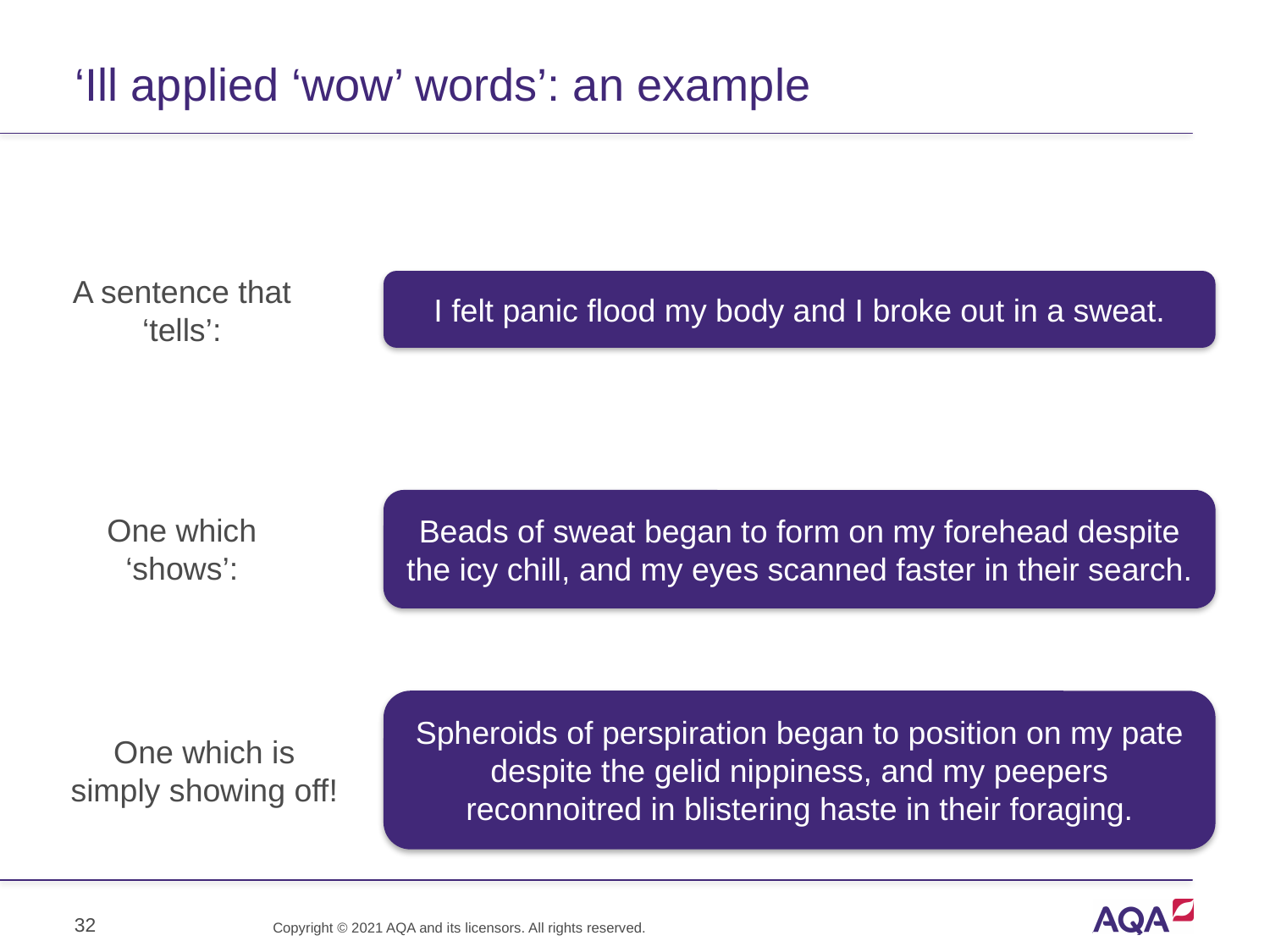

# ‘Ill applied ‘wow’ words’: an example
A sentence that ‘tells’:
I felt panic flood my body and I broke out in a sweat.
Beads of sweat began to form on my forehead despite the icy chill, and my eyes scanned faster in their search.
One which ‘shows’:

Spheroids of perspiration began to position on my pate despite the gelid nippiness, and my peepers reconnoitred in blistering haste in their foraging.

One which is simply showing off!
32
Copyright © 2021 AQA and its licensors. All rights reserved.